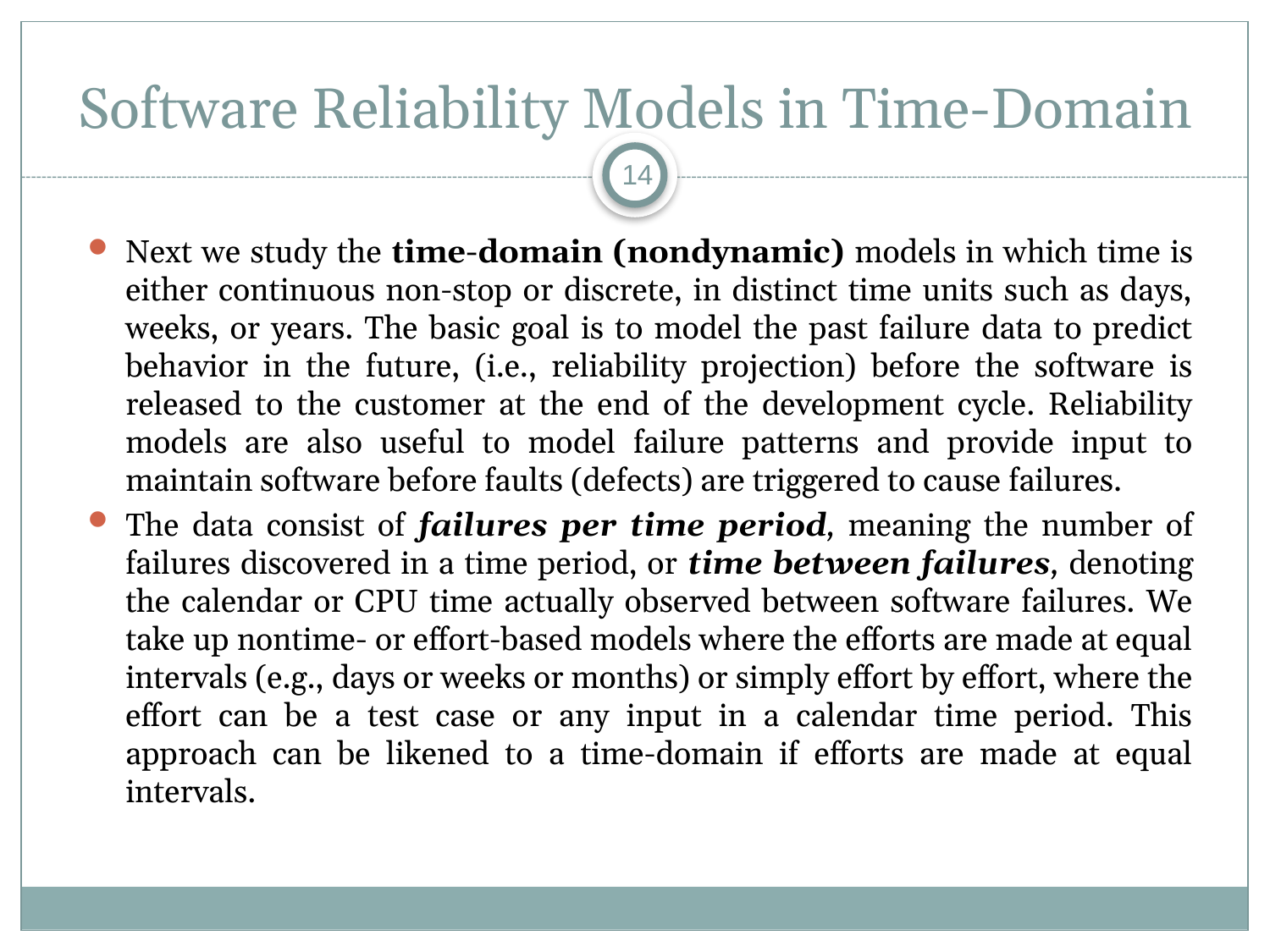

# Software Reliability Models in Time-Domain
14

Next we study the time-domain (nondynamic) models in which time is either continuous non-stop or discrete, in distinct time units such as days, weeks, or years. The basic goal is to model the past failure data to predict behavior in the future, (i.e., reliability projection) before the software is released to the customer at the end of the development cycle. Reliability models are also useful to model failure patterns and provide input to maintain software before faults (defects) are triggered to cause failures.
The data consist of failures per time period, meaning the number of failures discovered in a time period, or time between failures, denoting the calendar or CPU time actually observed between software failures. We take up nontime- or effort-based models where the efforts are made at equal intervals (e.g., days or weeks or months) or simply effort by effort, where the effort can be a test case or any input in a calendar time period. This approach can be likened to a time-domain if efforts are made at equal intervals.